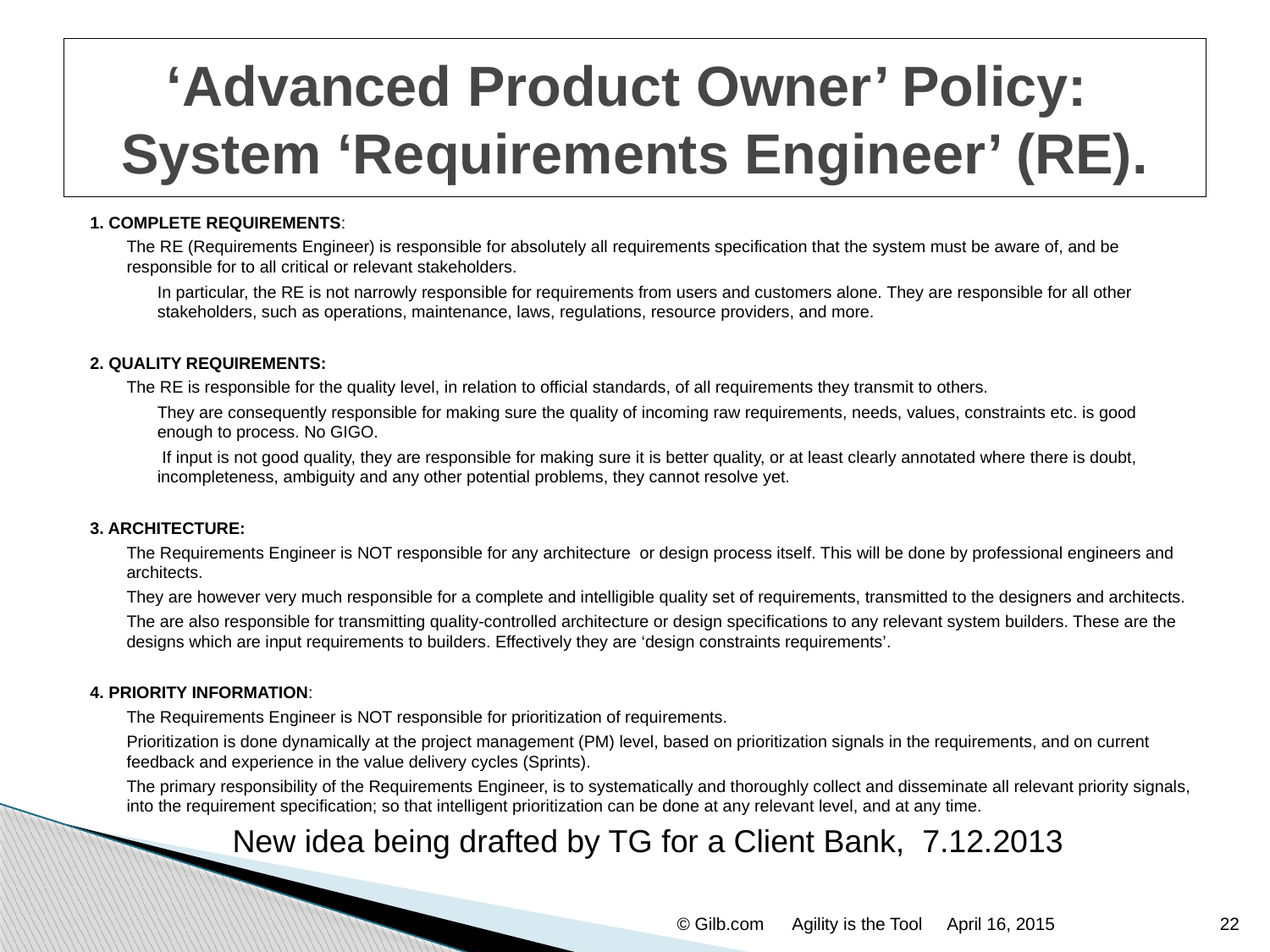

# ‘Advanced Product Owner’ Policy: System ‘Requirements Engineer’ (RE).
1. COMPLETE REQUIREMENTS:
The RE (Requirements Engineer) is responsible for absolutely all requirements specification that the system must be aware of, and be responsible for to all critical or relevant stakeholders.
In particular, the RE is not narrowly responsible for requirements from users and customers alone. They are responsible for all other stakeholders, such as operations, maintenance, laws, regulations, resource providers, and more.

2. QUALITY REQUIREMENTS:
The RE is responsible for the quality level, in relation to official standards, of all requirements they transmit to others.
They are consequently responsible for making sure the quality of incoming raw requirements, needs, values, constraints etc. is good enough to process. No GIGO.
 If input is not good quality, they are responsible for making sure it is better quality, or at least clearly annotated where there is doubt, incompleteness, ambiguity and any other potential problems, they cannot resolve yet.

3. ARCHITECTURE:
The Requirements Engineer is NOT responsible for any architecture  or design process itself. This will be done by professional engineers and architects.
They are however very much responsible for a complete and intelligible quality set of requirements, transmitted to the designers and architects.
The are also responsible for transmitting quality-controlled architecture or design specifications to any relevant system builders. These are the designs which are input requirements to builders. Effectively they are ‘design constraints requirements’.

4. PRIORITY INFORMATION:
The Requirements Engineer is NOT responsible for prioritization of requirements.
Prioritization is done dynamically at the project management (PM) level, based on prioritization signals in the requirements, and on current feedback and experience in the value delivery cycles (Sprints).
The primary responsibility of the Requirements Engineer, is to systematically and thoroughly collect and disseminate all relevant priority signals, into the requirement specification; so that intelligent prioritization can be done at any relevant level, and at any time.
New idea being drafted by TG for a Client Bank,  7.12.2013
© Gilb.com      Agility is the Tool
April 16, 2015
22